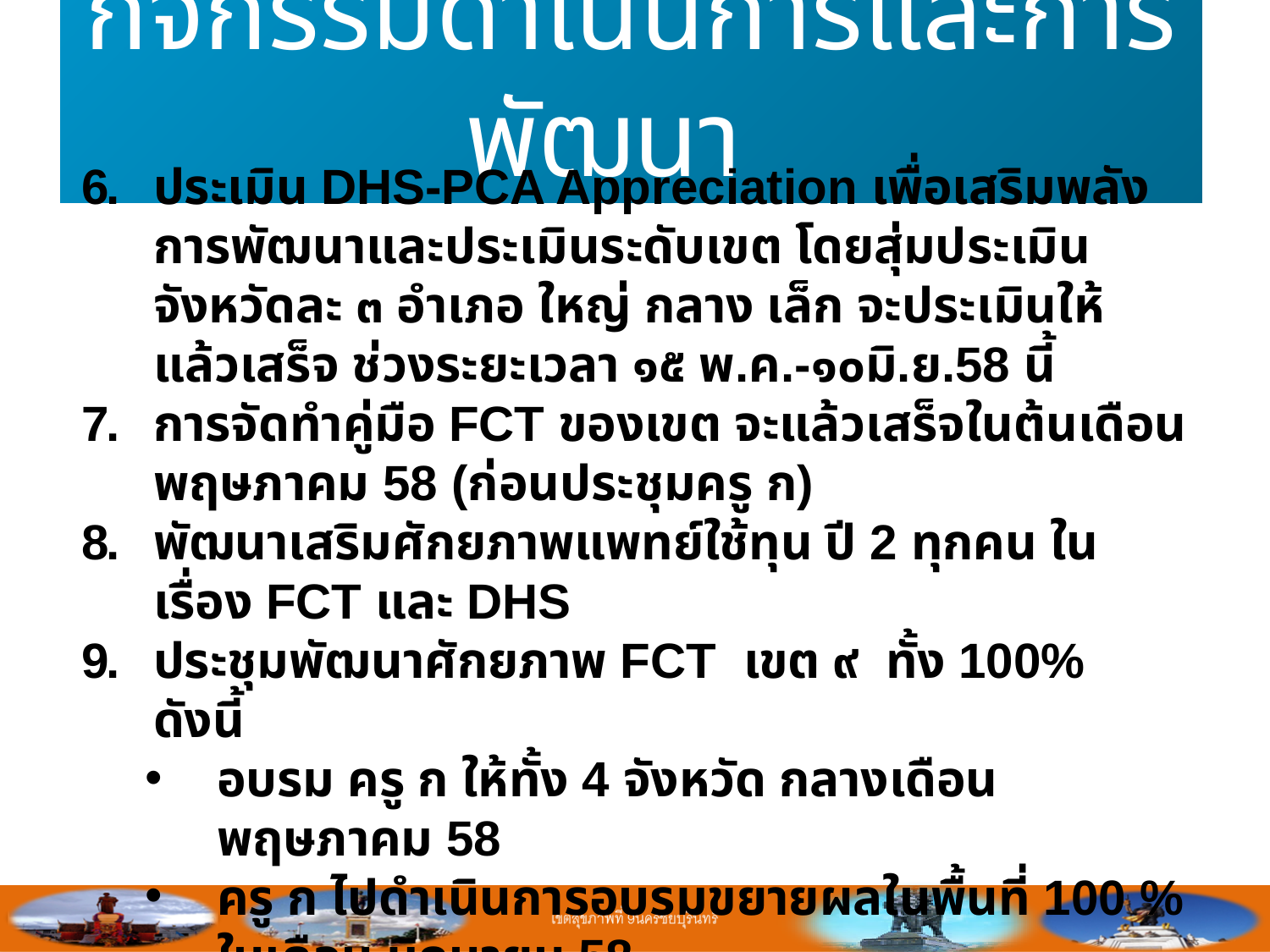

# กิจกรรมดำเนินการและการพัฒนา
ประเมิน DHS-PCA Appreciation เพื่อเสริมพลังการพัฒนาและประเมินระดับเขต โดยสุ่มประเมินจังหวัดละ ๓ อำเภอ ใหญ่ กลาง เล็ก จะประเมินให้แล้วเสร็จ ช่วงระยะเวลา ๑๕ พ.ค.-๑๐มิ.ย.58 นี้
การจัดทำคู่มือ FCT ของเขต จะแล้วเสร็จในต้นเดือนพฤษภาคม 58 (ก่อนประชุมครู ก)
พัฒนาเสริมศักยภาพแพทย์ใช้ทุน ปี 2 ทุกคน ในเรื่อง FCT และ DHS
ประชุมพัฒนาศักยภาพ FCT  เขต ๙  ทั้ง 100% ดังนี้
อบรม ครู ก ให้ทั้ง 4 จังหวัด กลางเดือน พฤษภาคม 58
ครู ก ไปดำเนินการอบรมขยายผลในพื้นที่ 100 % ในเดือน มิถุนายน 58
จัดเวทีแลกเปลี่ยนเรียนรู้ประสบการณ์  แบ่งปันเรื่องเล่าดีดี สร้างขวัญกำลังใจ มอบรางวัล FCT เขต ๙  กำหนดการ ๒ วัน จะจัดในช่วงวันที่   ๒๕-๒๖ สิงหาคม ๒๕๕๘